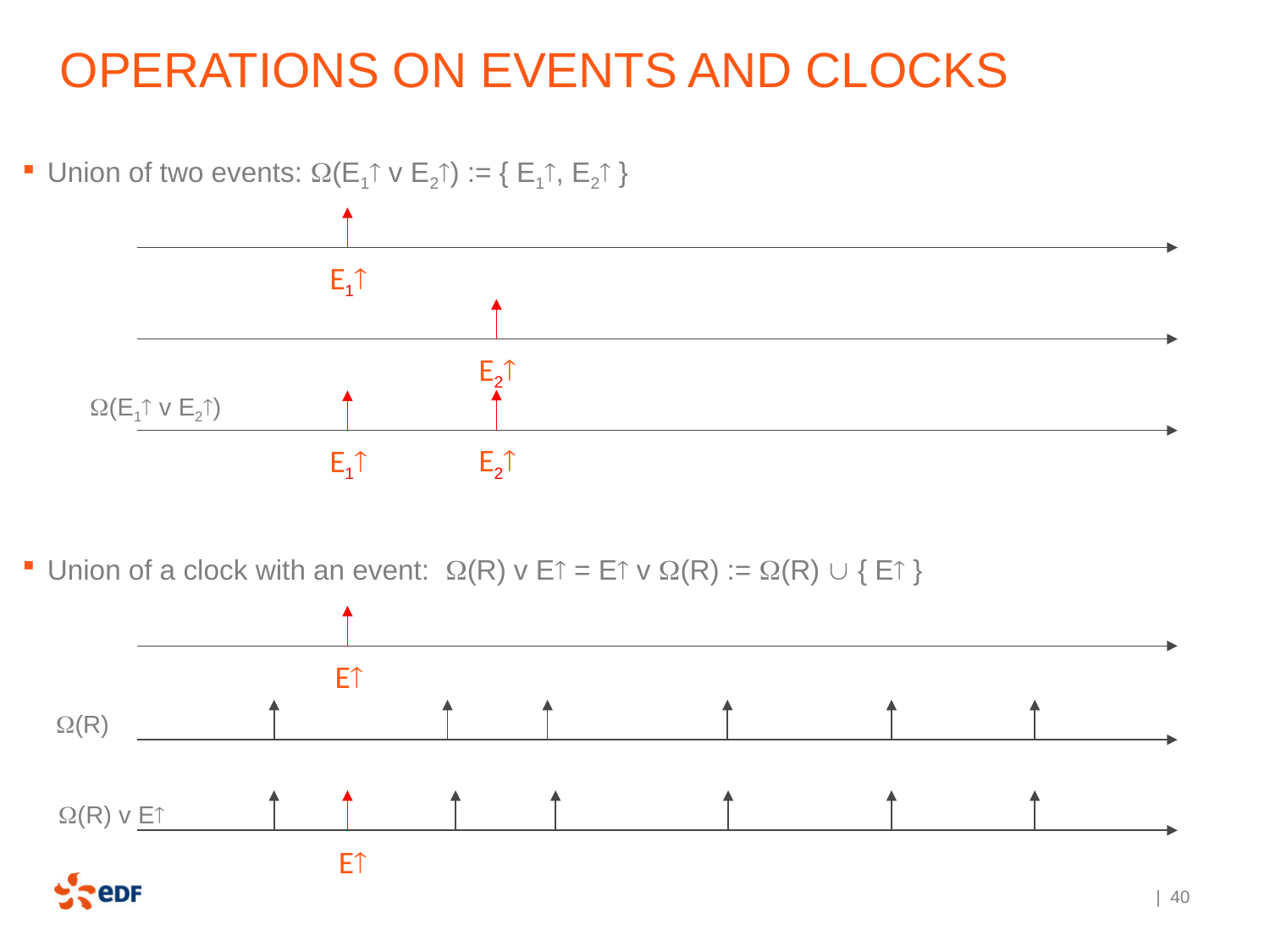

# Operations on Events and clocks
Union of two events: Ω(E1↑ ᴠ E2↑) := { E1↑, E2↑ }

Union of a clock with an event:  Ω(R) ᴠ E↑ = E↑ ᴠ Ω(R) := Ω(R) ∪ { E↑ }

E1↑
E2↑
Ω(E1↑ ᴠ E2↑)
E2↑
E1↑
E↑
Ω(R)
Ω(R) ᴠ E↑
E↑